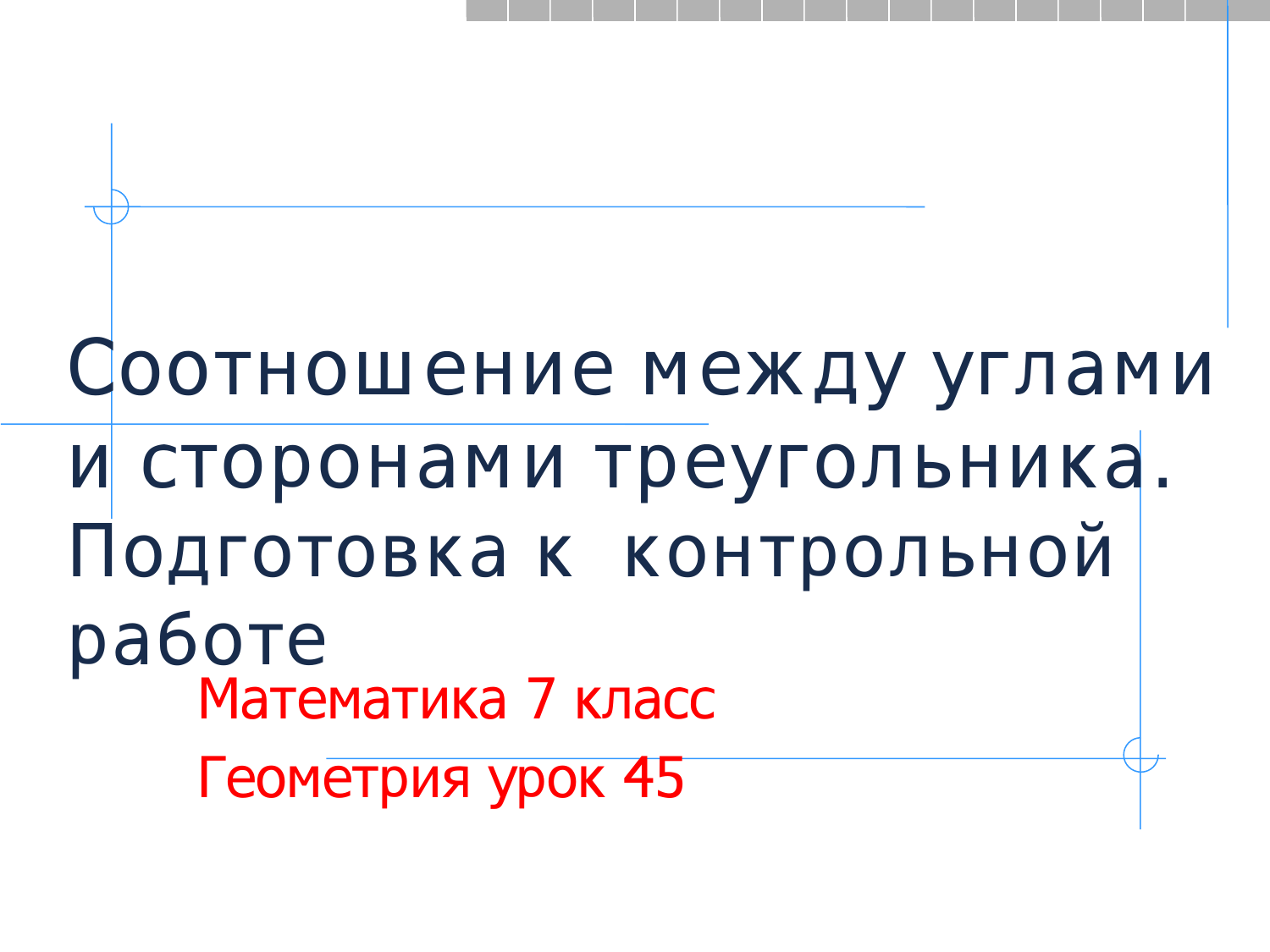

# Соотношение между углами и сторонами треугольника. Подготовка к  контрольной работе
Математика 7 класс
Геометрия урок 45